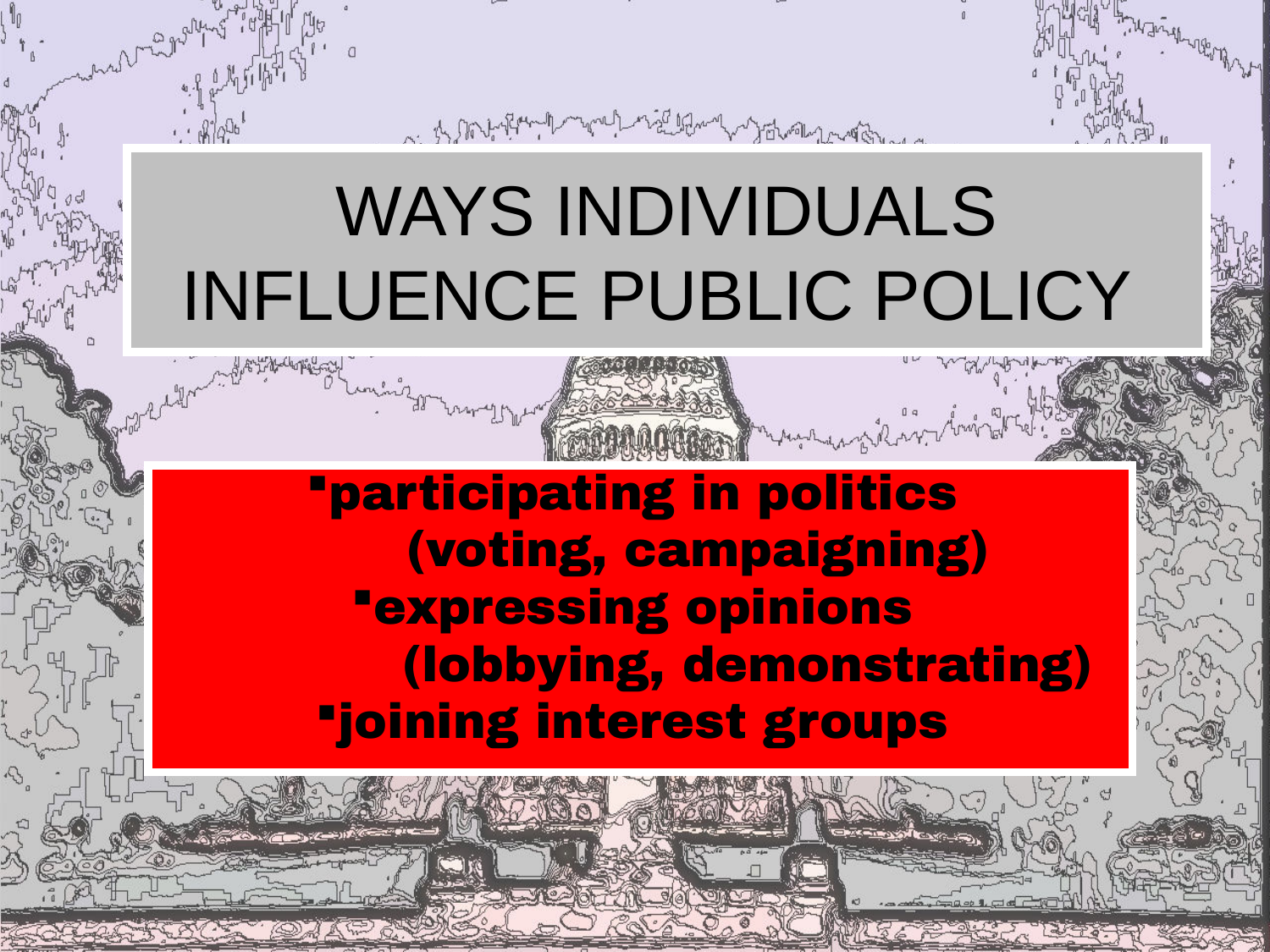

# WAYS INDIVIDUALS INFLUENCE PUBLIC POLICY
participating in politics
       (voting, campaigning)
expressing opinions
             (lobbying, demonstrating)
joining interest groups